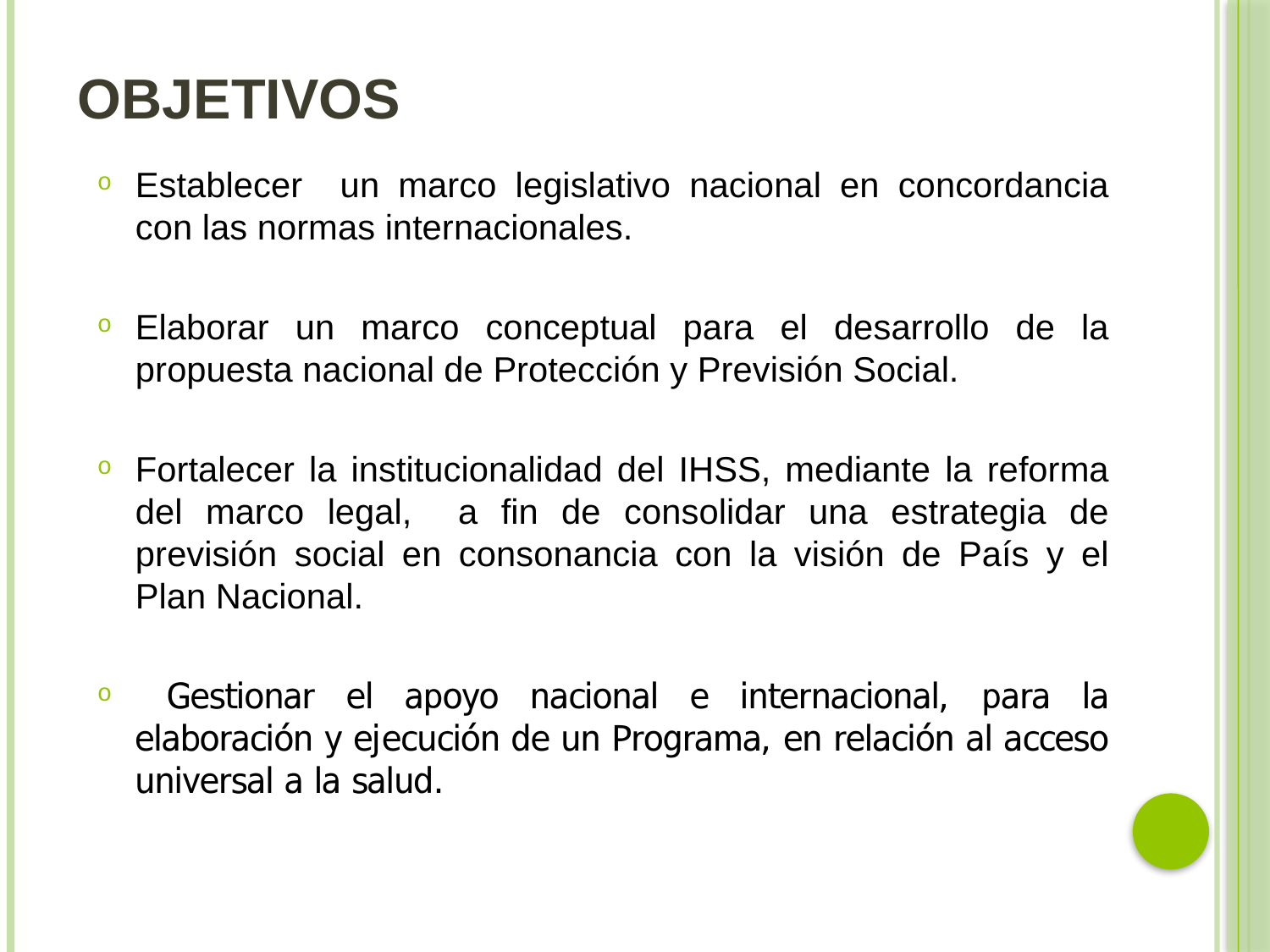

# Objetivos
Establecer  un marco legislativo nacional en concordancia con las normas internacionales.

Elaborar un marco conceptual para el desarrollo de la propuesta nacional de Protección y Previsión Social.

Fortalecer la institucionalidad del IHSS, mediante la reforma del marco legal,  a fin de consolidar una estrategia de previsión social en consonancia con la visión de País y el Plan Nacional.

 Gestionar el apoyo nacional e internacional, para la elaboración y ejecución de un Programa, en relación al acceso universal a la salud.